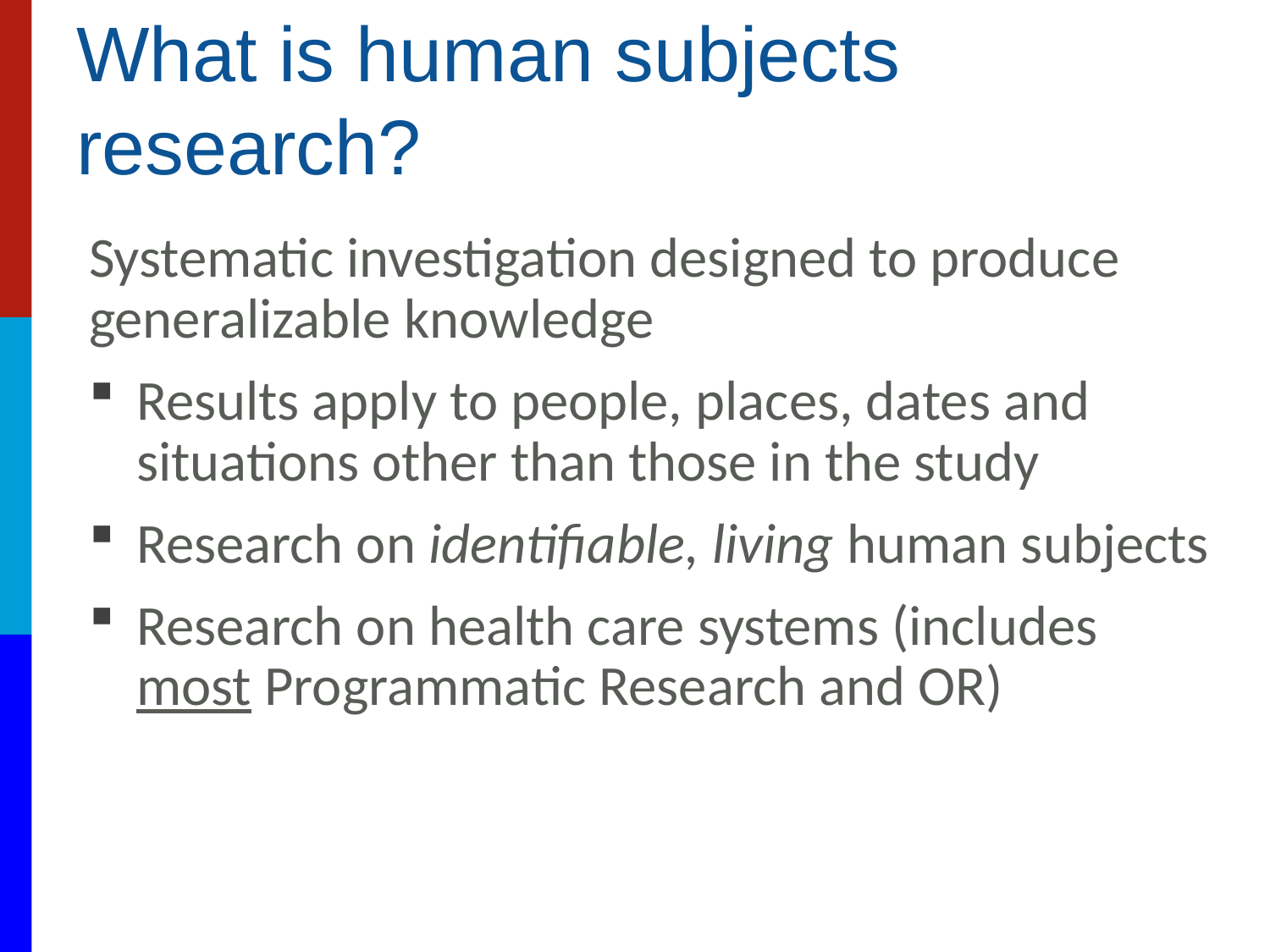

# What is human subjects research?
Systematic investigation designed to produce generalizable knowledge
Results apply to people, places, dates and situations other than those in the study
Research on identifiable, living human subjects
Research on health care systems (includes most Programmatic Research and OR)